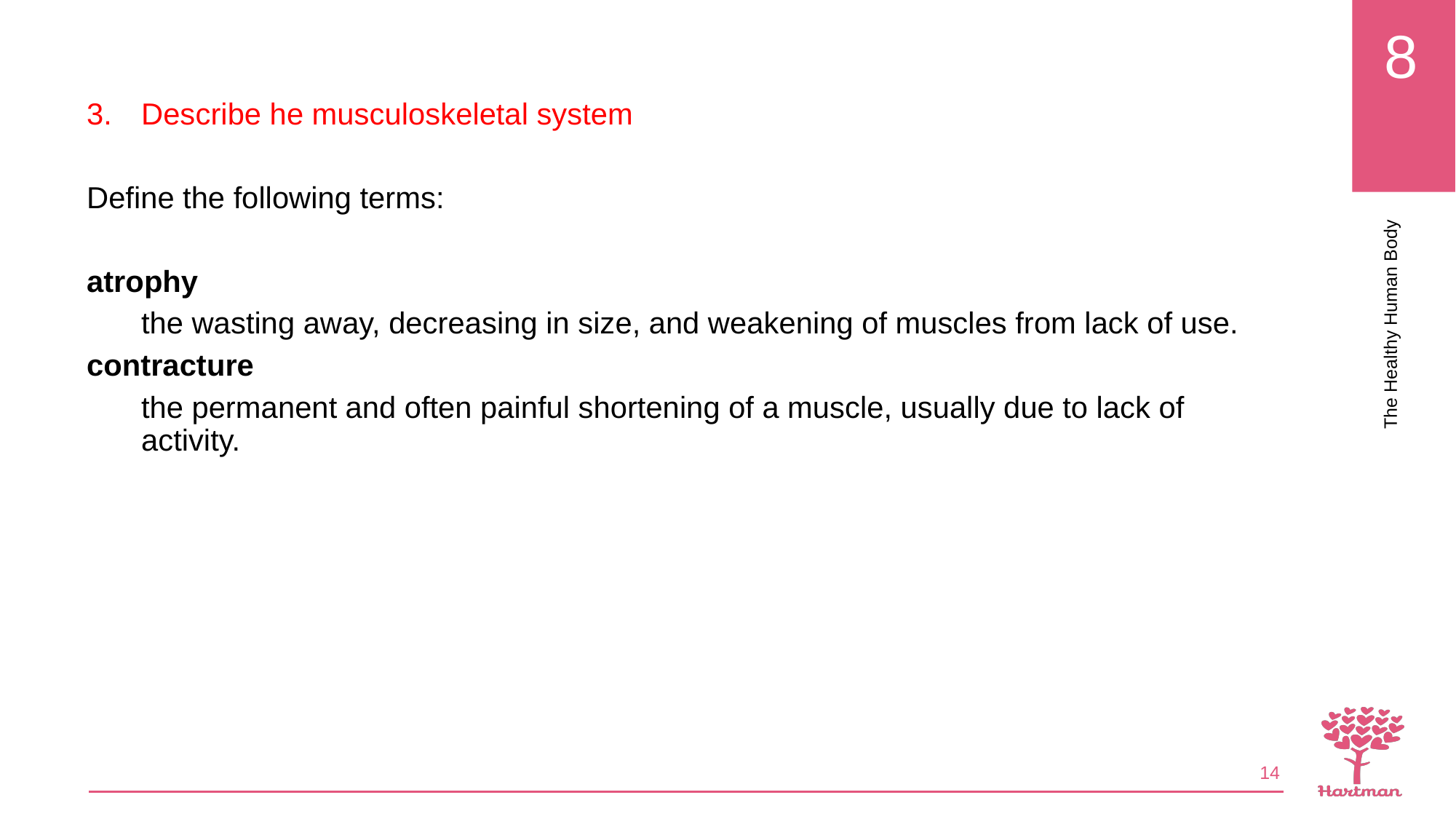

Describe he musculoskeletal system

Define the following terms:

atrophy
the wasting away, decreasing in size, and weakening of muscles from lack of use.
contracture
the permanent and often painful shortening of a muscle, usually due to lack of activity.

14